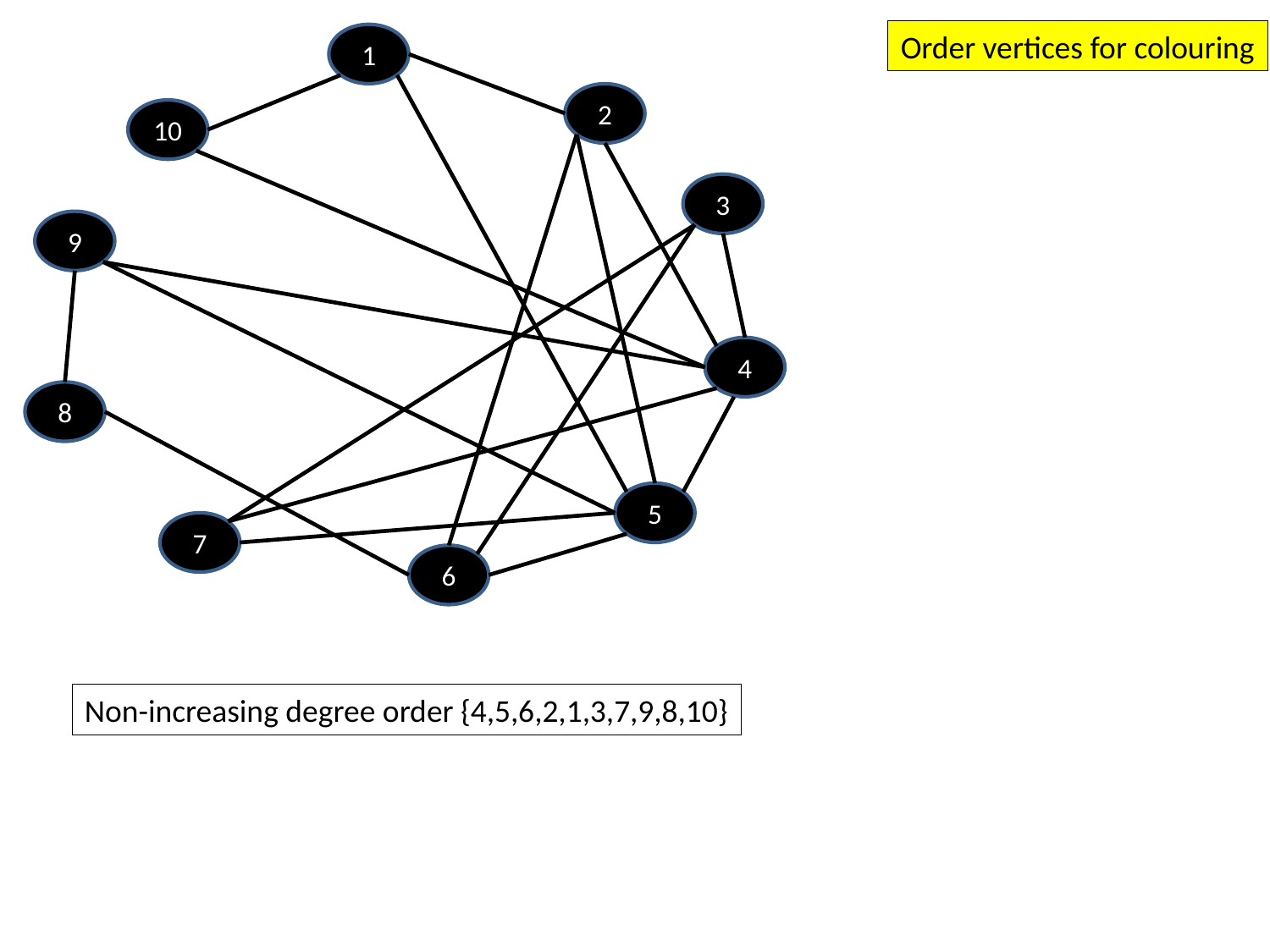

Order vertices for colouring
1
2
10
3
9
4
8
5
7
6
Non-increasing degree order {4,5,6,2,1,3,7,9,8,10}